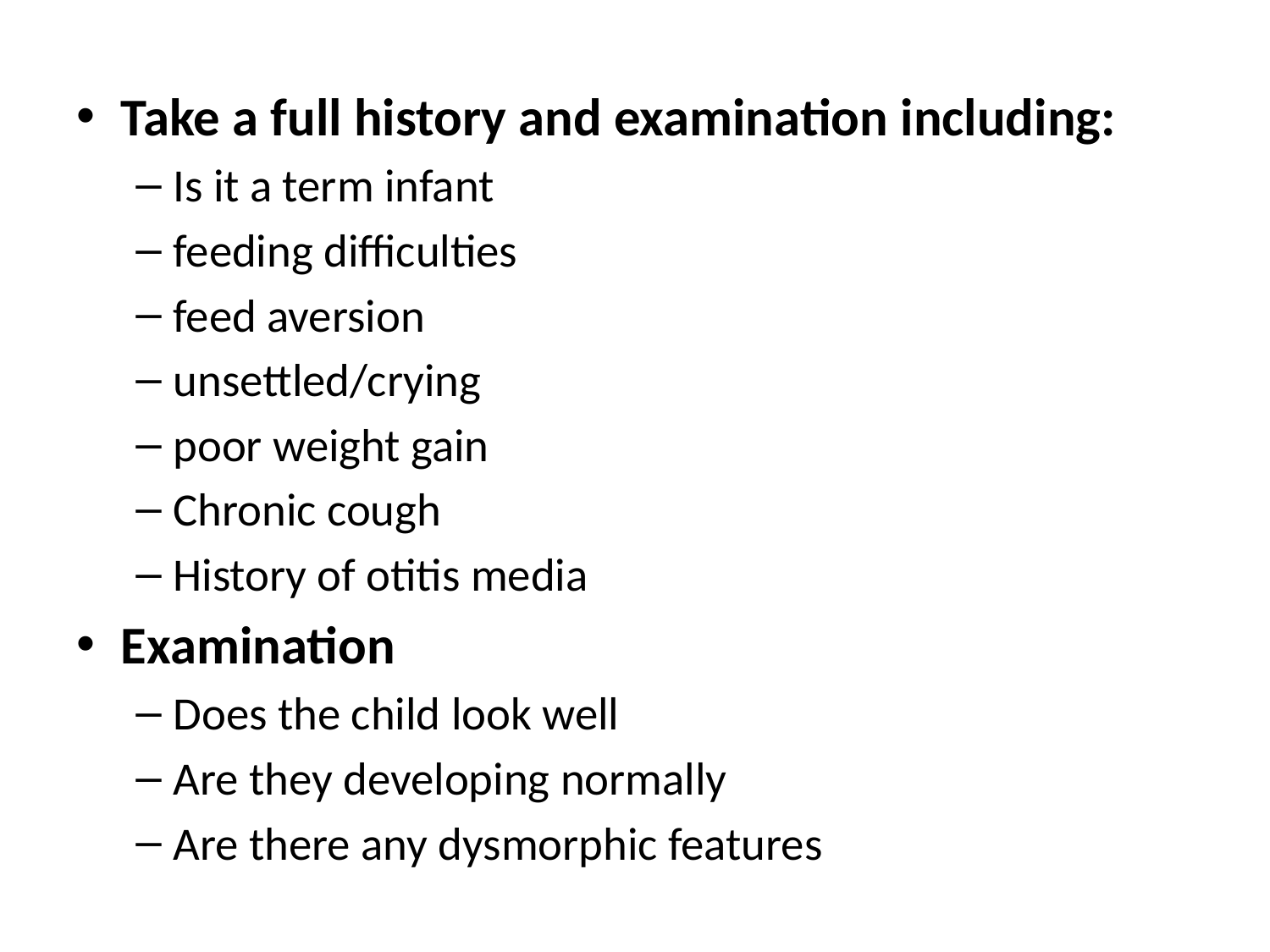

Take a full history and examination including:
Is it a term infant
feeding difficulties
feed aversion
unsettled/crying
poor weight gain
Chronic cough
History of otitis media
Examination
Does the child look well
Are they developing normally
Are there any dysmorphic features